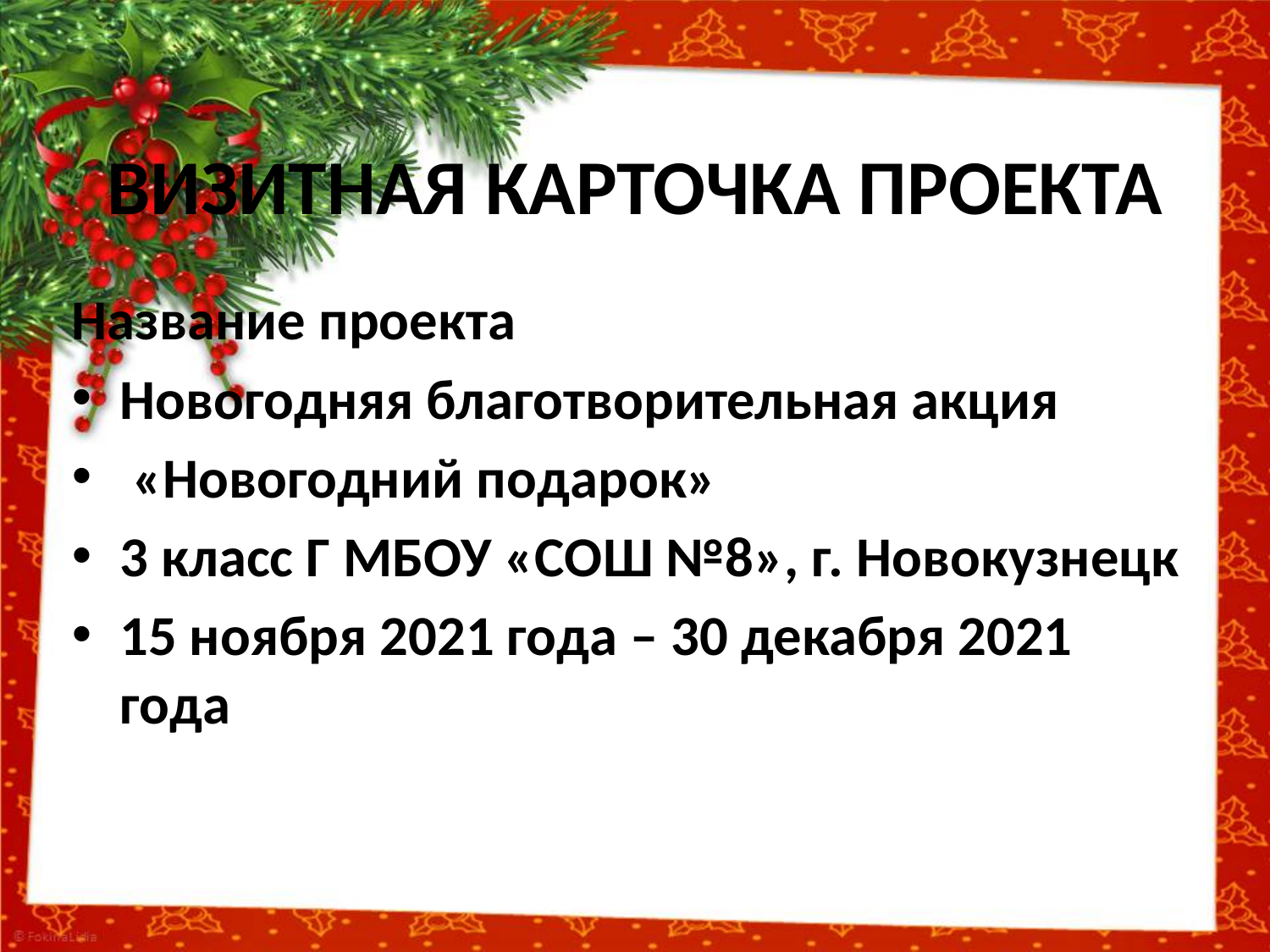

# ВИЗИТНАЯ КАРТОЧКА ПРОЕКТА

Название проекта
Новогодняя благотворительная акция
 «Новогодний подарок»
3 класс Г МБОУ «СОШ №8», г. Новокузнецк
15 ноября 2021 года – 30 декабря 2021 года